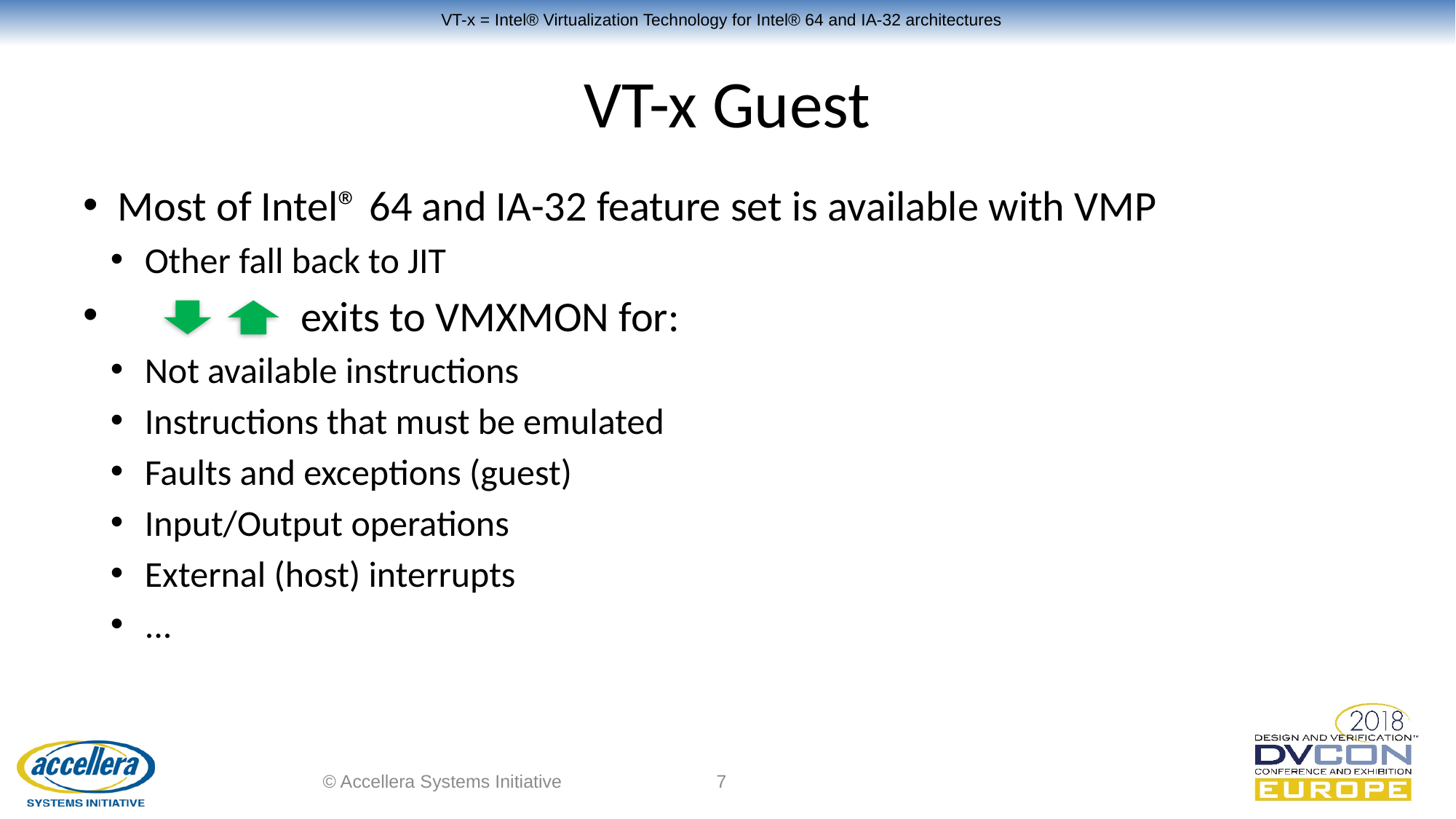

VT-x = Intel® Virtualization Technology for Intel® 64 and IA-32 architectures

# VT-x Guest
Most of Intel® 64 and IA-32 feature set is available with VMP
Other fall back to JIT
                   exits to VMXMON for:
Not available instructions
Instructions that must be emulated
Faults and exceptions (guest)
Input/Output operations
External (host) interrupts
...

© Accellera Systems Initiative
7